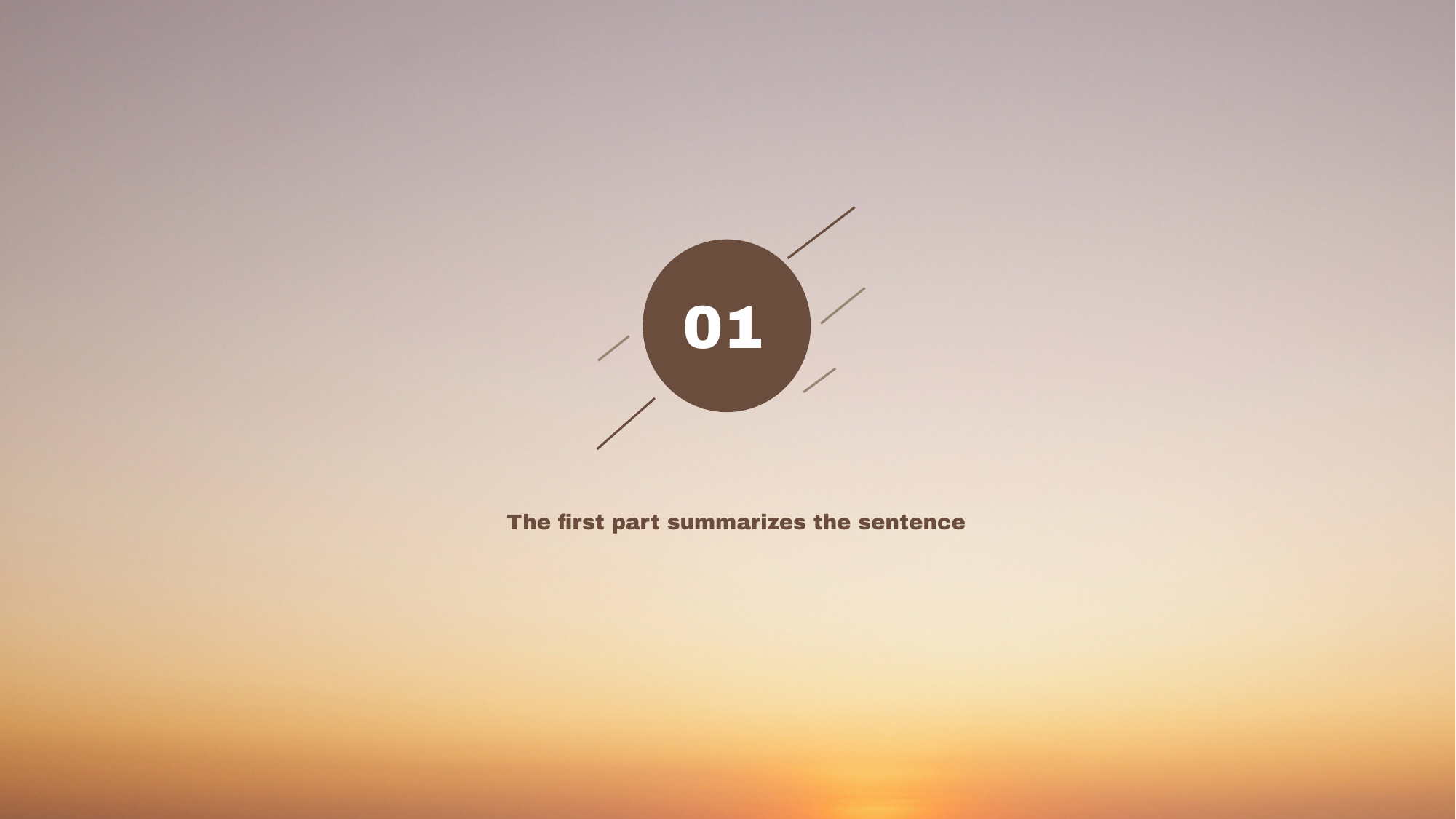

01
The first part summarizes the sentence